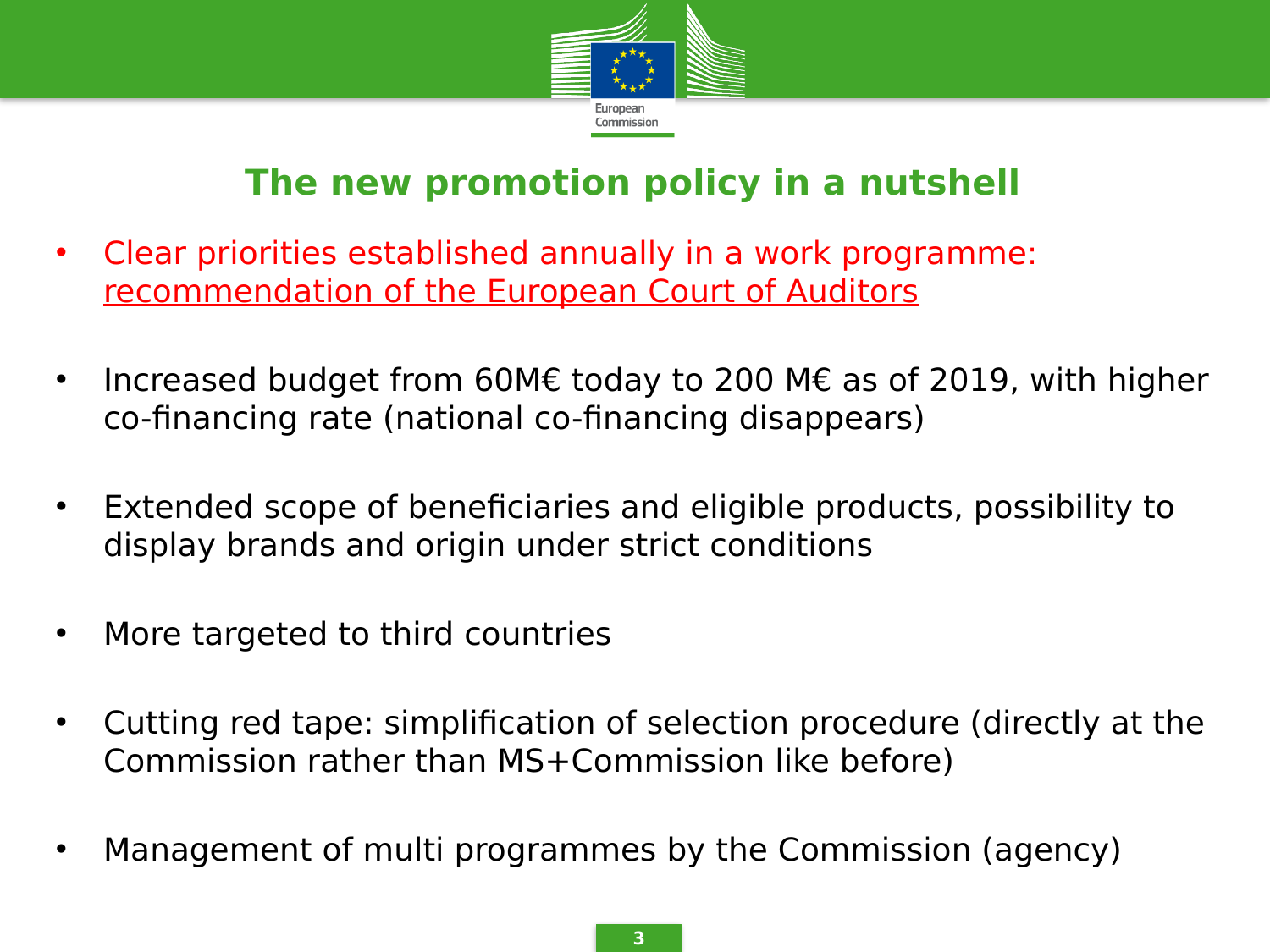

# The new promotion policy in a nutshell
Clear priorities established annually in a work programme: recommendation of the European Court of Auditors

Increased budget from 60M€ today to 200 M€ as of 2019, with higher co-financing rate (national co-financing disappears)

Extended scope of beneficiaries and eligible products, possibility to display brands and origin under strict conditions

More targeted to third countries

Cutting red tape: simplification of selection procedure (directly at the Commission rather than MS+Commission like before)

Management of multi programmes by the Commission (agency)

3